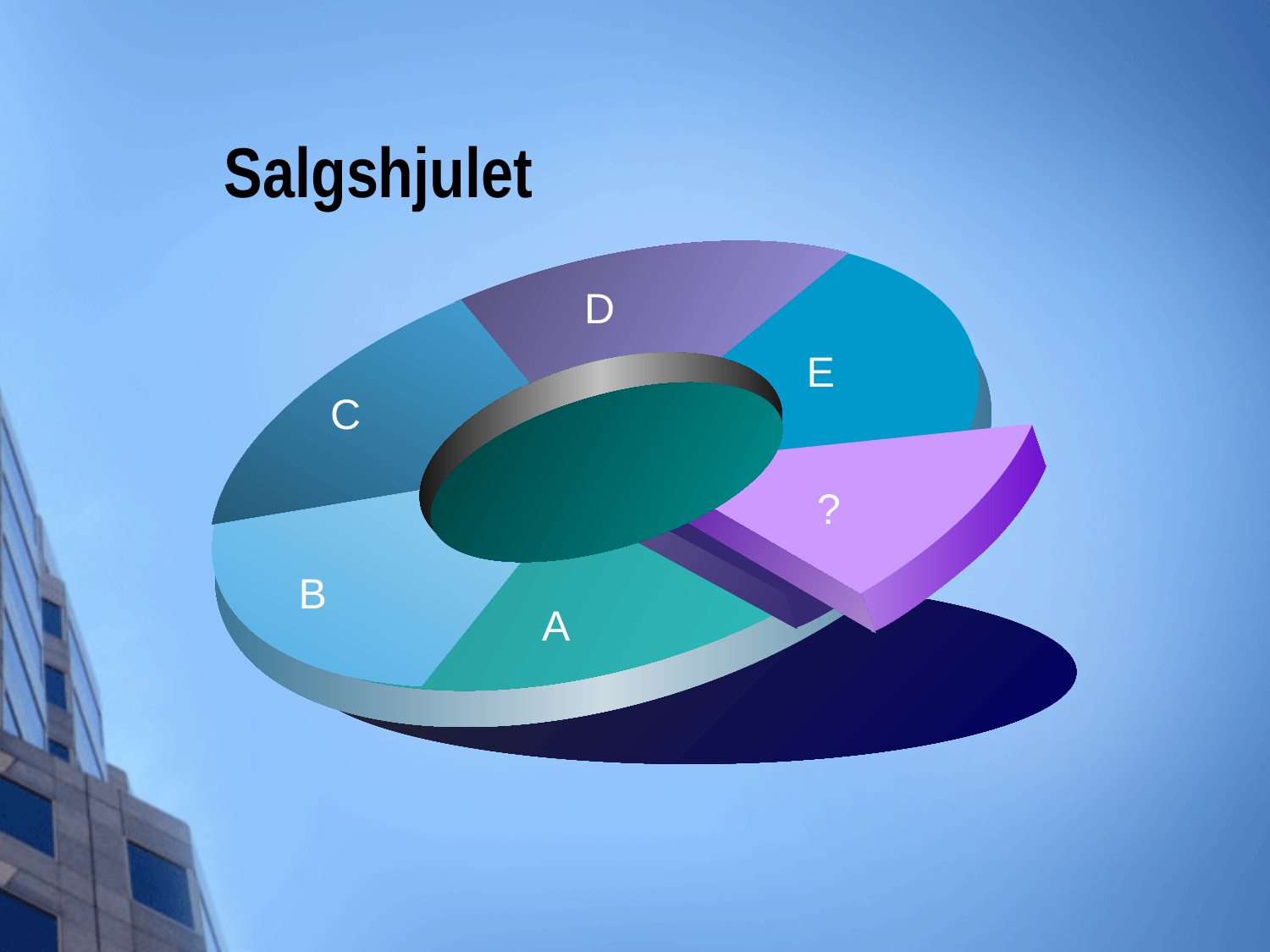

# Salgshjulet

D

E

C

?
B

A